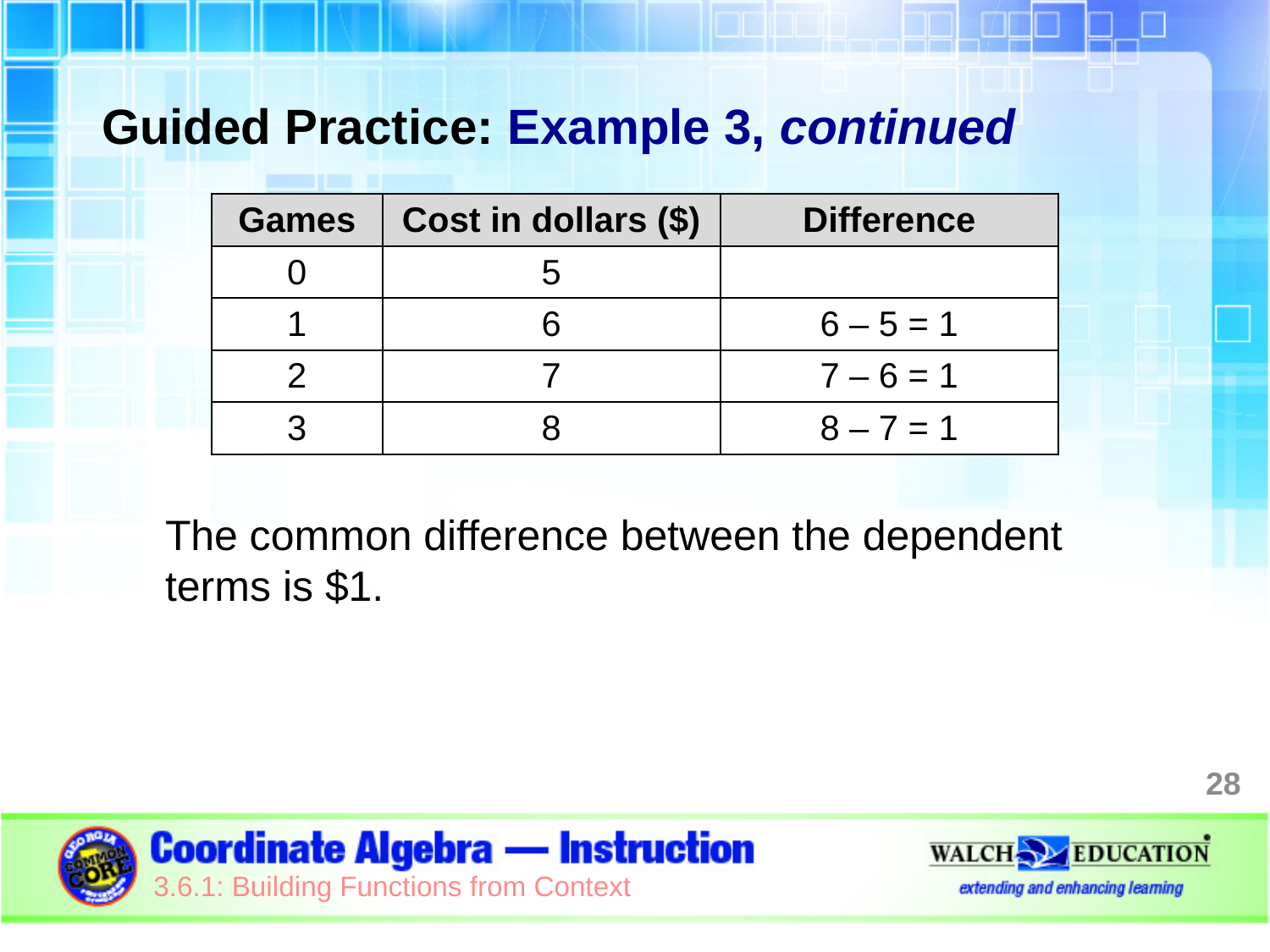

Guided Practice: Example 3, continued

The common difference between the dependent terms is $1.

| Games | Cost in dollars ($) | Difference |
| --- | --- | --- |
| 0 | 5 |  |
| 1 | 6 | 6 – 5 = 1 |
| 2 | 7 | 7 – 6 = 1 |
| 3 | 8 | 8 – 7 = 1 |
28
3.6.1: Building Functions from Context